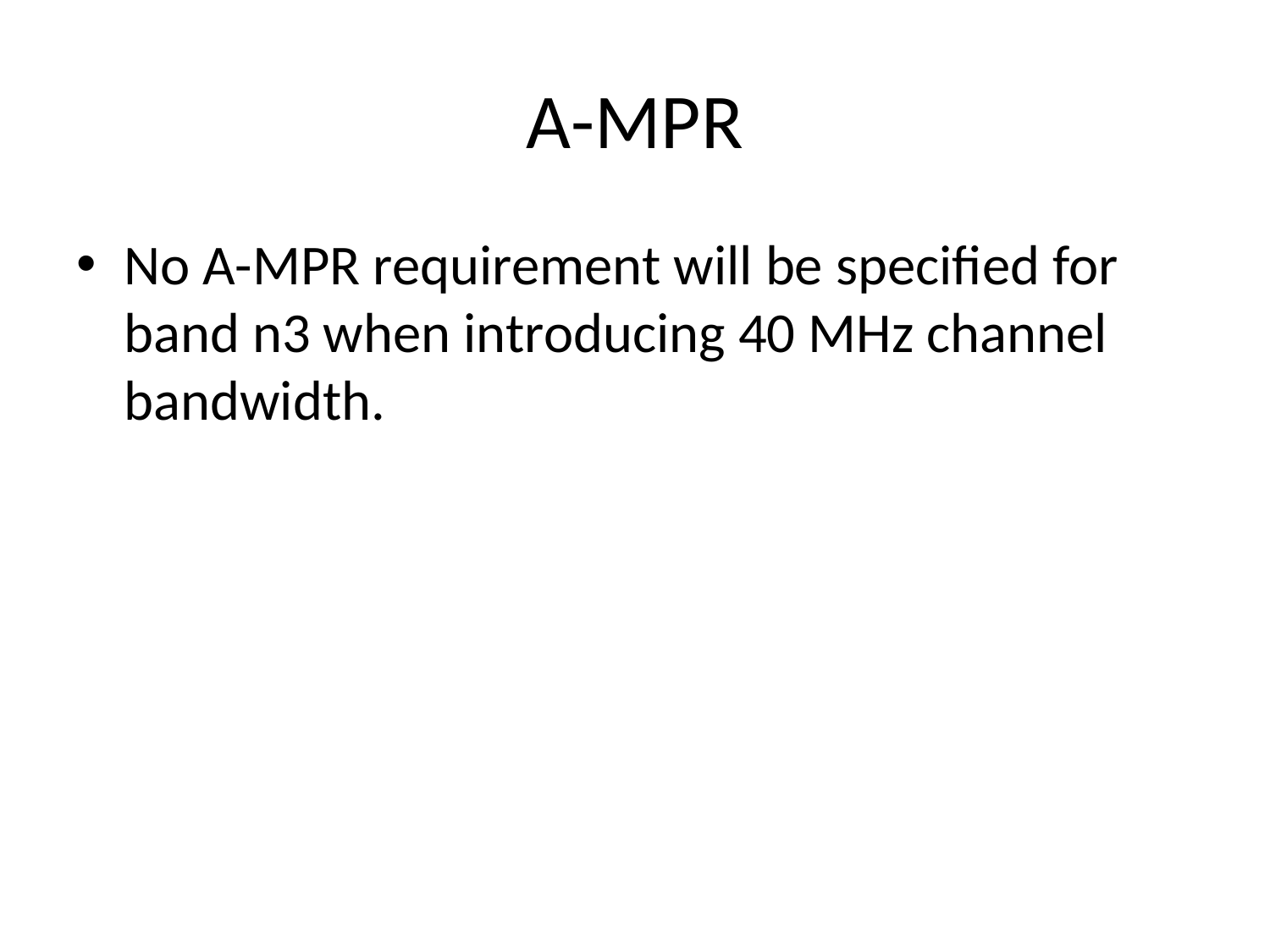

# A-MPR
No A-MPR requirement will be specified for band n3 when introducing 40 MHz channel bandwidth.